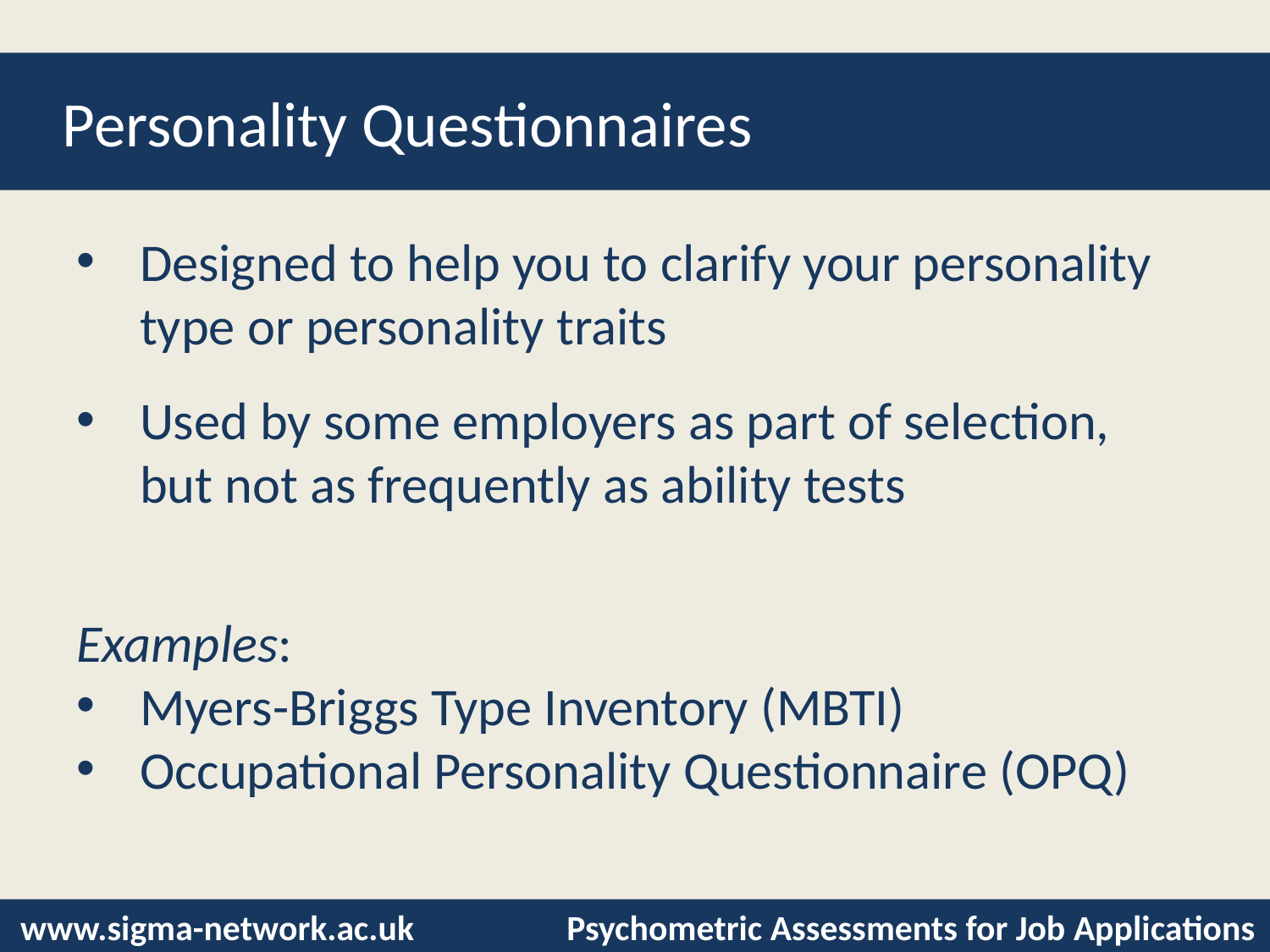

# Personality Questionnaires
Designed to help you to clarify your personality type or personality traits
Used by some employers as part of selection, but not as frequently as ability tests

Examples:
Myers-Briggs Type Inventory (MBTI)
Occupational Personality Questionnaire (OPQ)